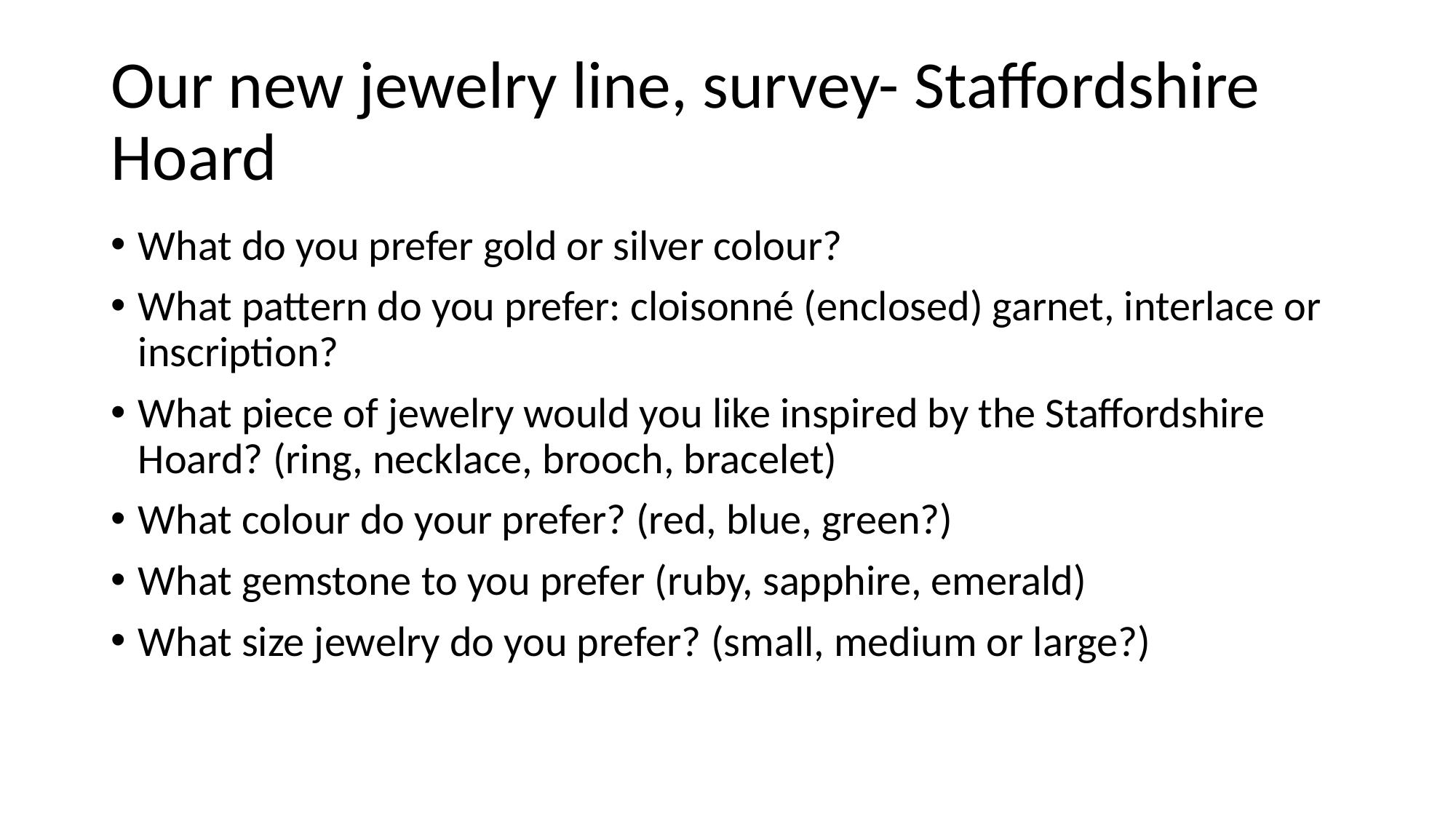

# Our new jewelry line, survey- Staffordshire Hoard
What do you prefer gold or silver colour?
What pattern do you prefer: cloisonné (enclosed) garnet, interlace or inscription?
What piece of jewelry would you like inspired by the Staffordshire Hoard? (ring, necklace, brooch, bracelet)
What colour do your prefer? (red, blue, green?)
What gemstone to you prefer (ruby, sapphire, emerald)
What size jewelry do you prefer? (small, medium or large?)